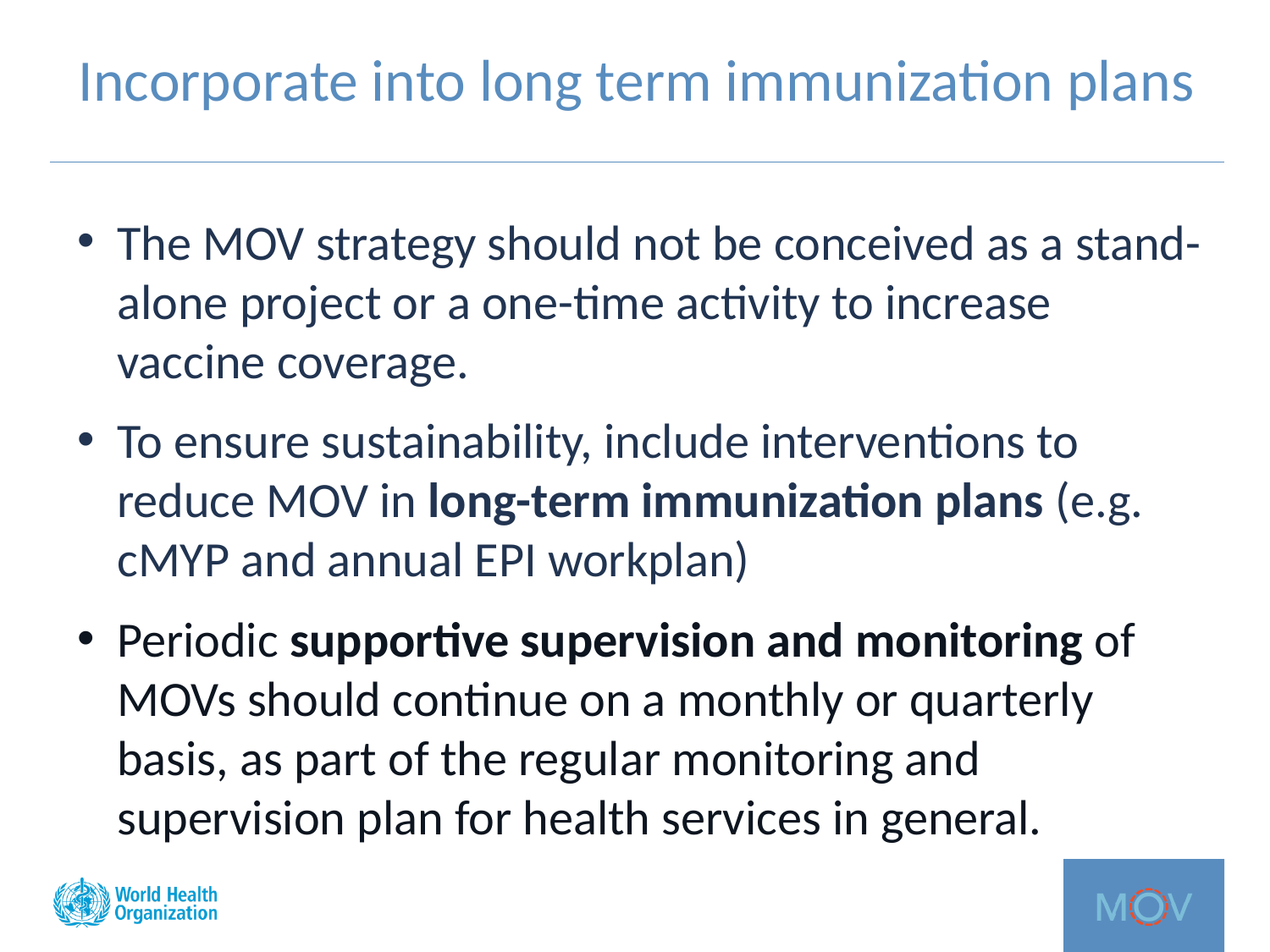

# Incorporate into long term immunization plans
The MOV strategy should not be conceived as a stand-alone project or a one-time activity to increase vaccine coverage.
To ensure sustainability, include interventions to reduce MOV in long-term immunization plans (e.g. cMYP and annual EPI workplan)
Periodic supportive supervision and monitoring of MOVs should continue on a monthly or quarterly basis, as part of the regular monitoring and supervision plan for health services in general.